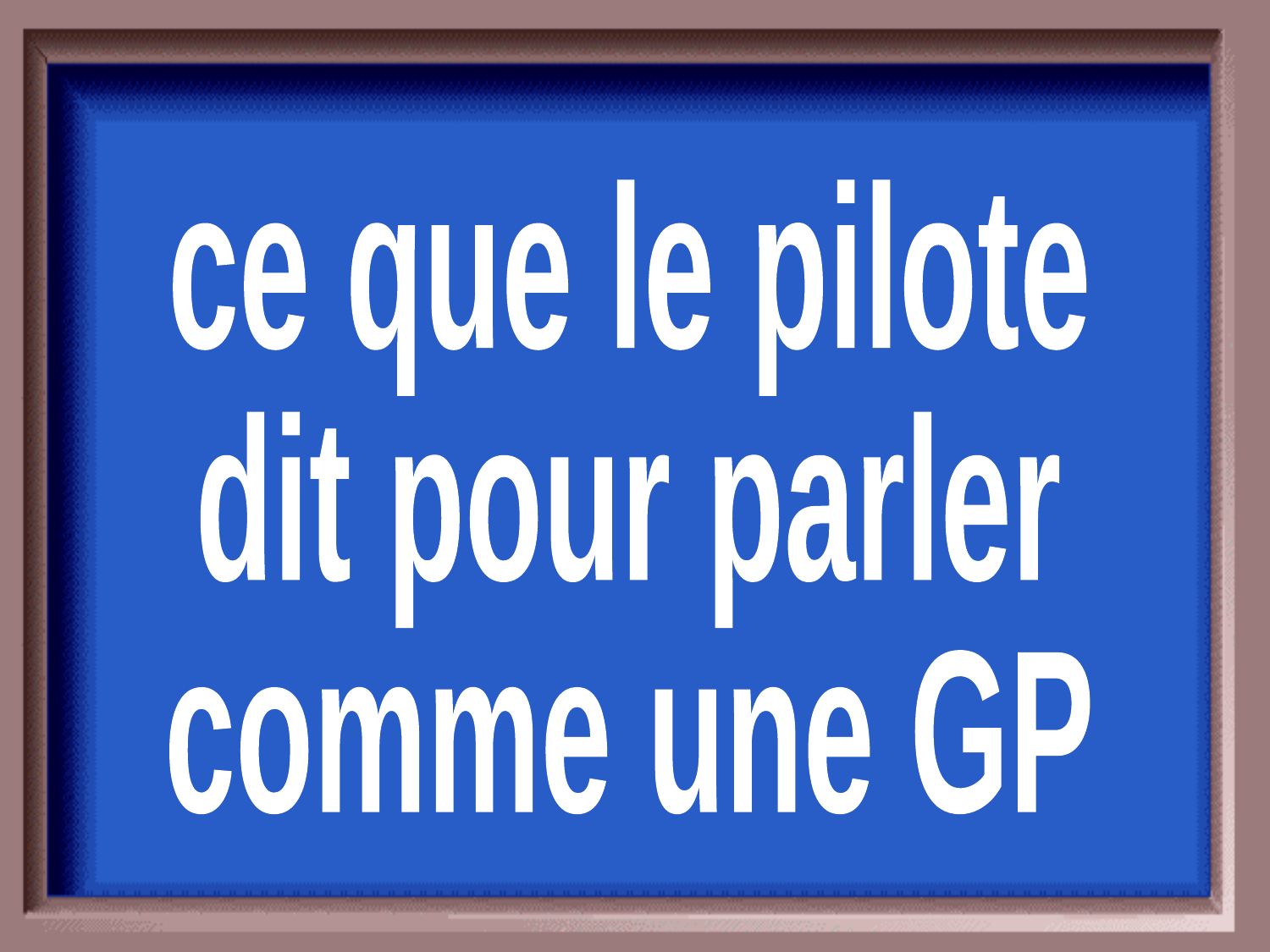

ce que le pilote
dit pour parler
comme une GP